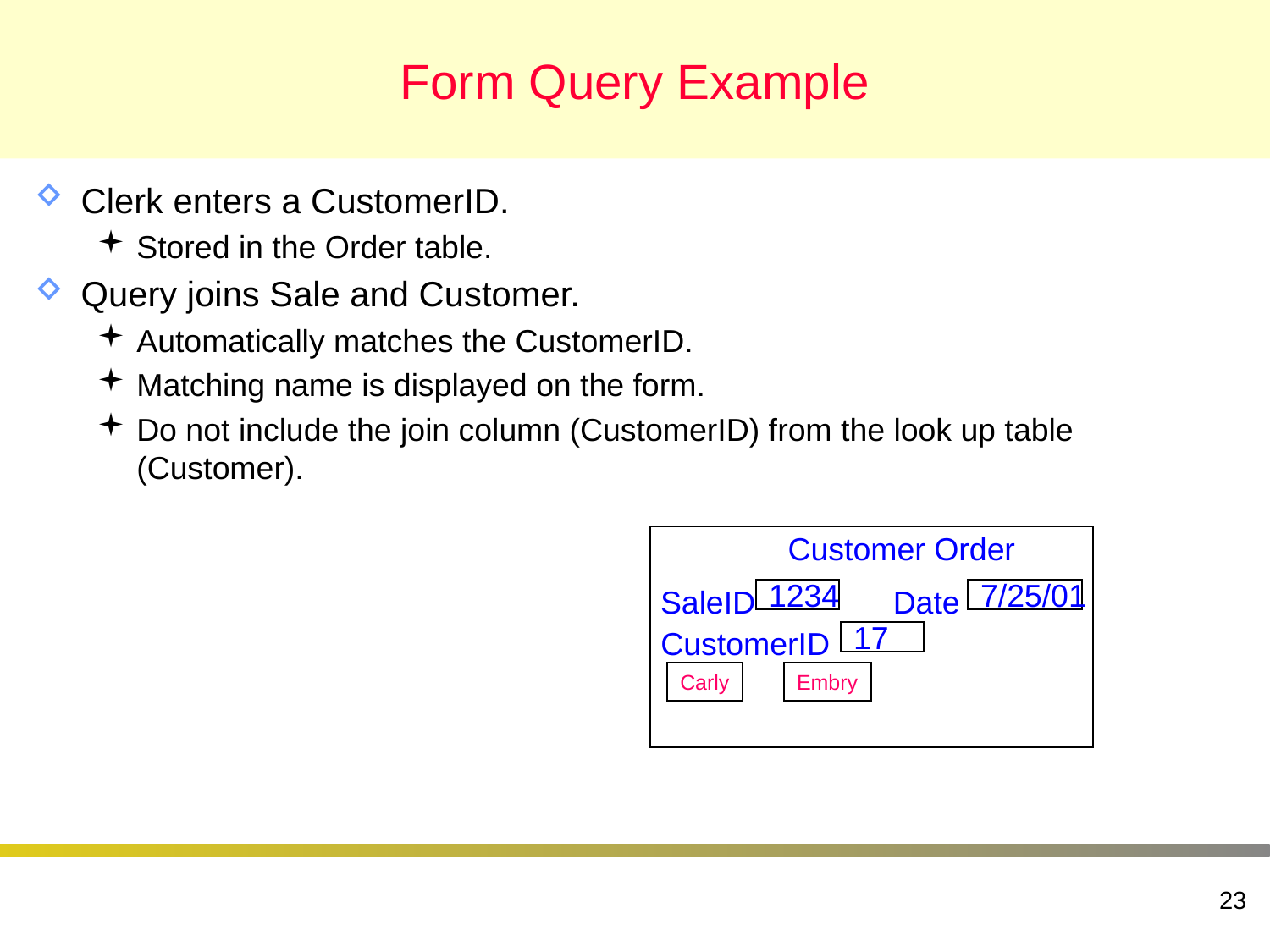

# Form Query Example
Clerk enters a CustomerID.
Stored in the Order table.
Query joins Sale and Customer.
Automatically matches the CustomerID.
Matching name is displayed on the form.
Do not include the join column (CustomerID) from the look up table (Customer).
Customer Order

SaleID
Date
1234
7/25/01
CustomerID
17
Carly
Embry
23